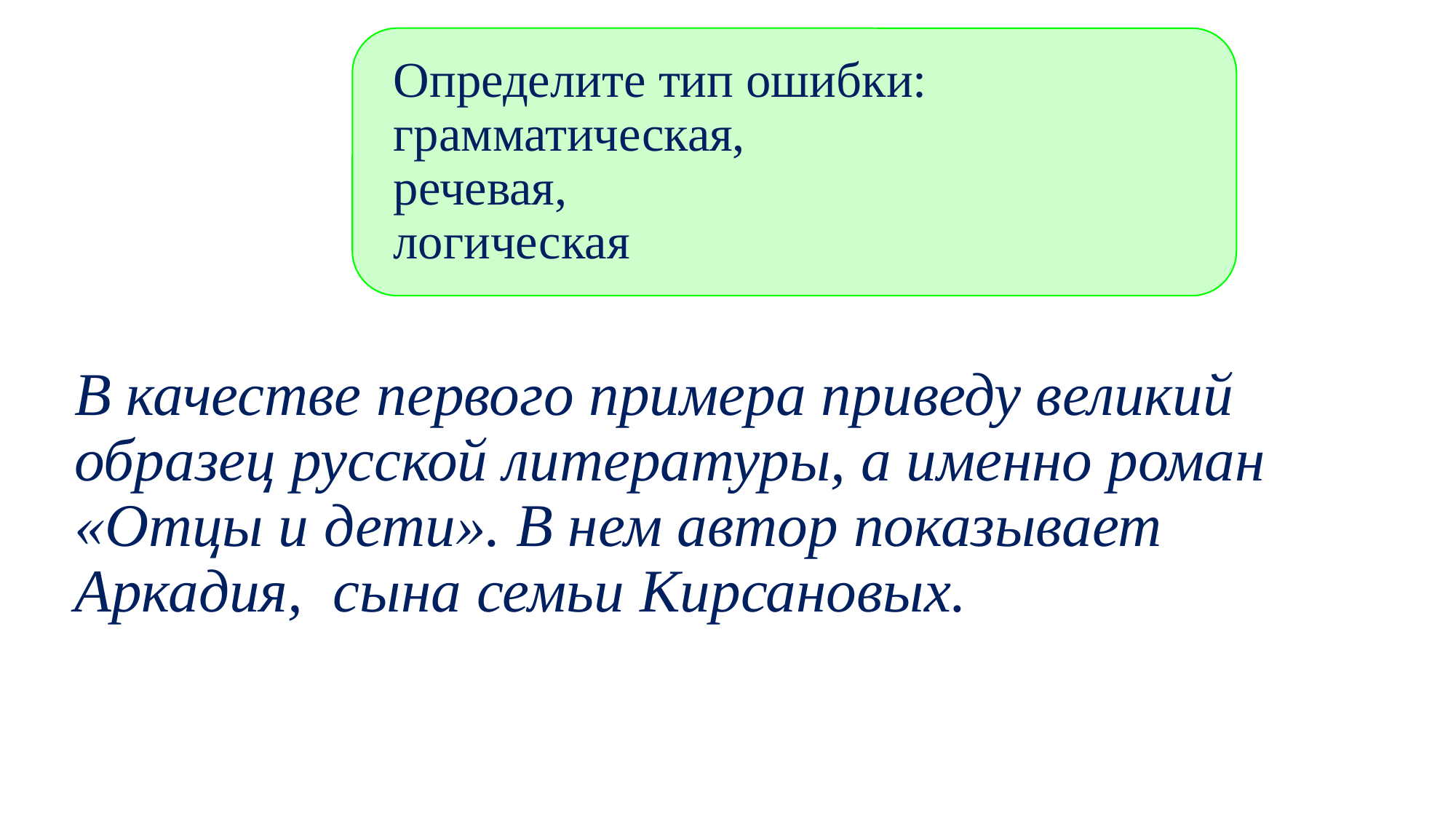

Определите тип ошибки:
грамматическая,
речевая,
логическая
В качестве первого примера приведу великий образец русской литературы, а именно роман «Отцы и дети». В нем автор показывает Аркадия,  сына семьи Кирсановых.